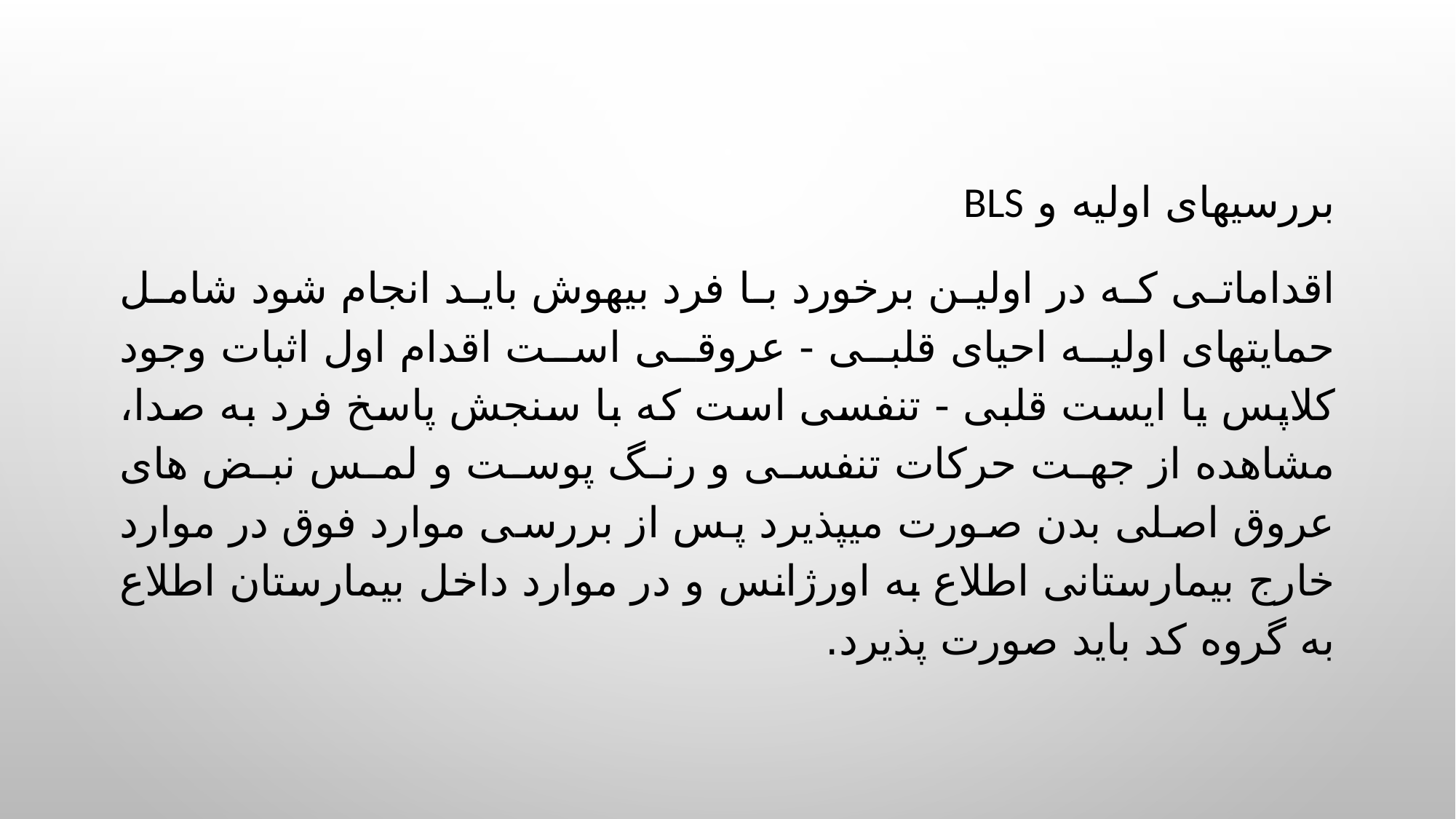

#
بررسیهای اولیه و BLS
اقداماتی که در اولین برخورد با فرد بیهوش باید انجام شود شامل حمایتهای اولیه احیای قلبی - عروقی است اقدام اول اثبات وجود کلاپس یا ایست قلبی - تنفسی است که با سنجش پاسخ فرد به صدا، مشاهده از جهت حرکات تنفسی و رنگ پوست و لمس نبض های عروق اصلی بدن صورت میپذیرد پس از بررسی موارد فوق در موارد خارج بیمارستانی اطلاع به اورژانس و در موارد داخل بیمارستان اطلاع به گروه کد باید صورت پذیرد.